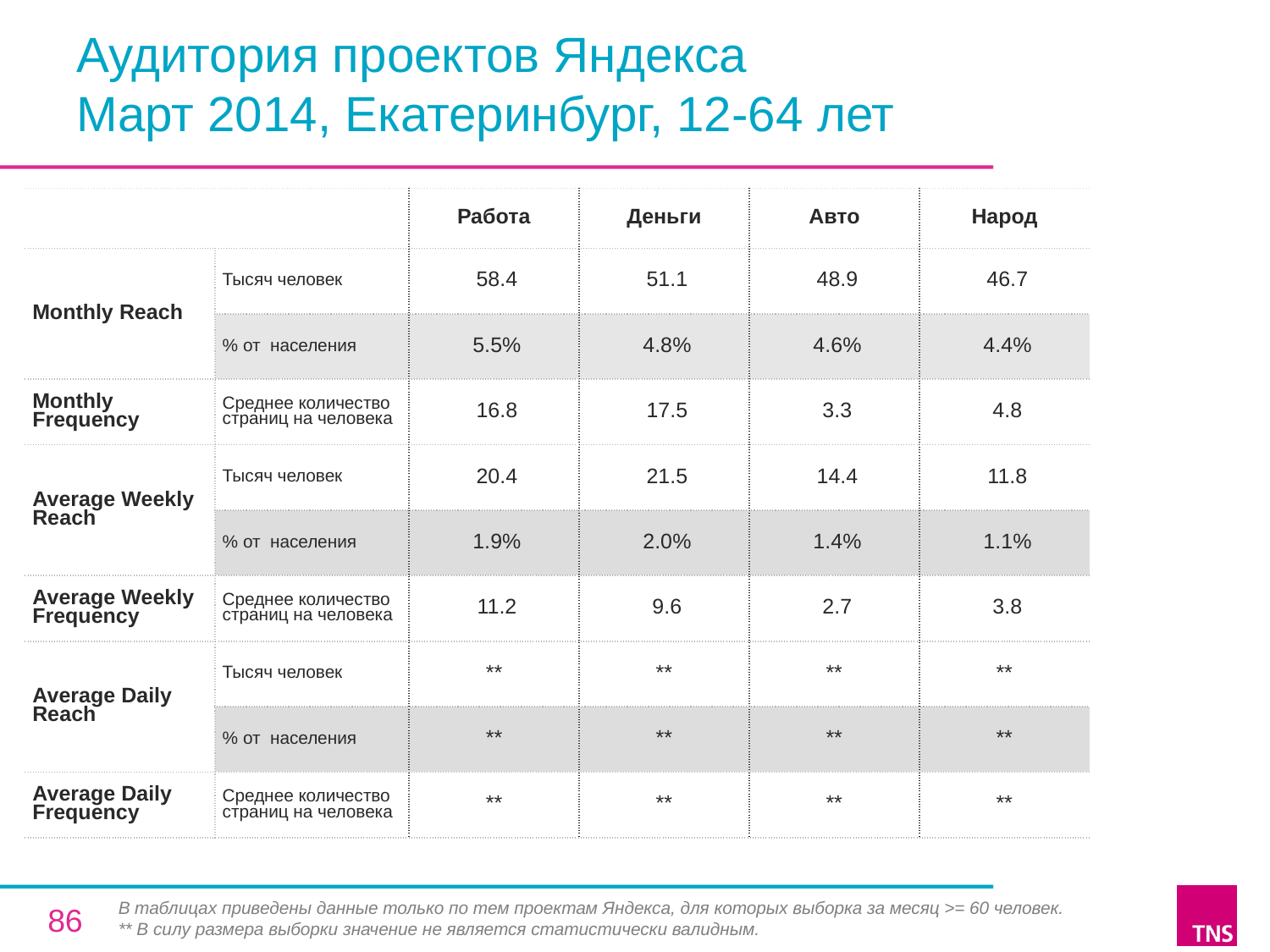

# Аудитория проектов Яндекса Март 2014, Екатеринбург, 12-64 лет
|  |  | Работа | Деньги | Авто | Народ |
| --- | --- | --- | --- | --- | --- |
| Monthly Reach | Тысяч человек | 58.4 | 51.1 | 48.9 | 46.7 |
|  | % от населения | 5.5% | 4.8% | 4.6% | 4.4% |
| Monthly Frequency | Среднее количество страниц на человека | 16.8 | 17.5 | 3.3 | 4.8 |
| Average Weekly Reach | Тысяч человек | 20.4 | 21.5 | 14.4 | 11.8 |
|  | % от населения | 1.9% | 2.0% | 1.4% | 1.1% |
| Average Weekly Frequency | Среднее количество страниц на человека | 11.2 | 9.6 | 2.7 | 3.8 |
| Average Daily Reach | Тысяч человек | \*\* | \*\* | \*\* | \*\* |
|  | % от населения | \*\* | \*\* | \*\* | \*\* |
| Average Daily Frequency | Среднее количество страниц на человека | \*\* | \*\* | \*\* | \*\* |
В таблицах приведены данные только по тем проектам Яндекса, для которых выборка за месяц >= 60 человек.
** В силу размера выборки значение не является статистически валидным.
86